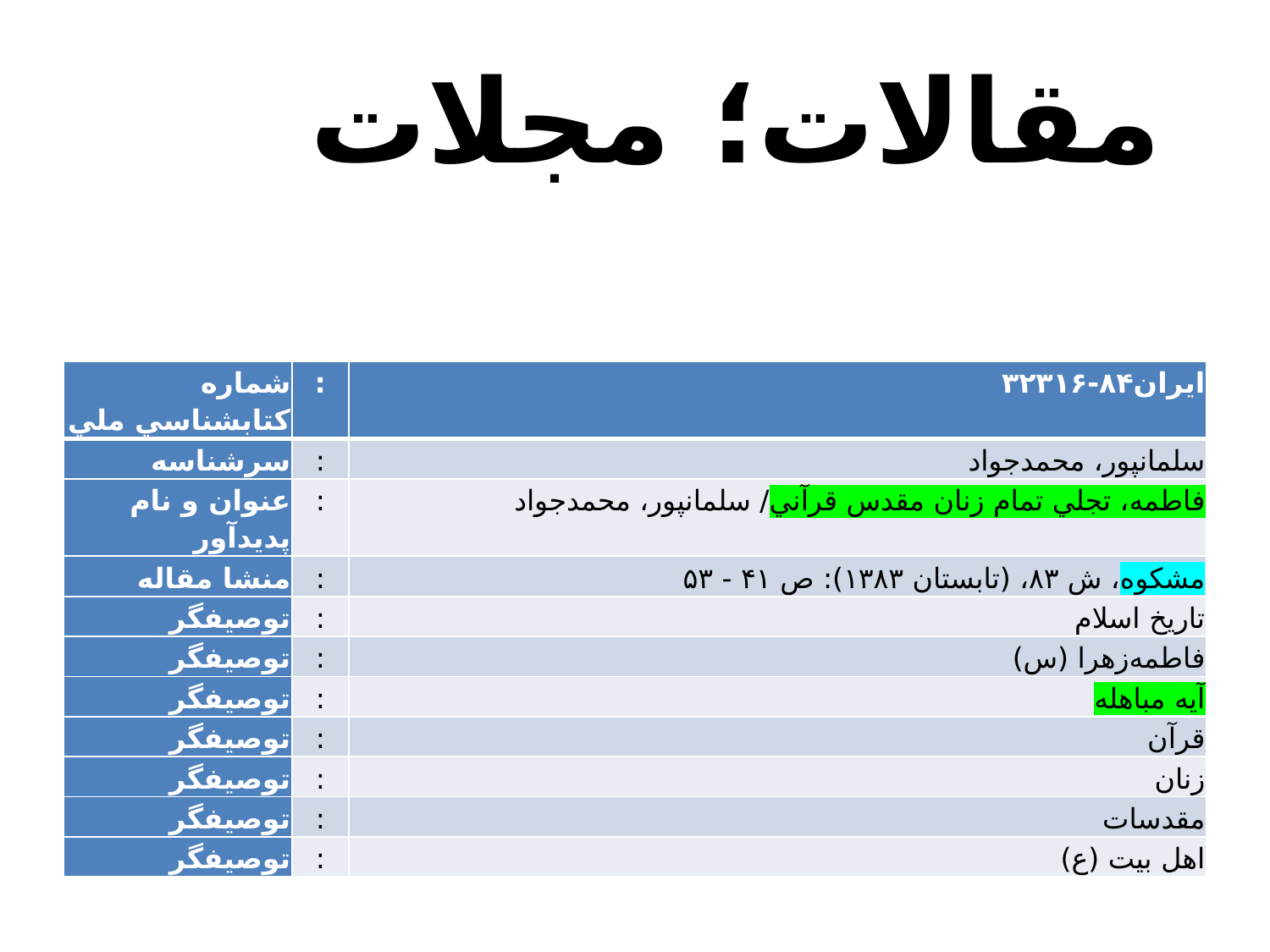

مقالات؛ مجلات
| ‏شماره کتابشناسي ملي | : | ايران۸۴-۳۲۳۱۶ |
| --- | --- | --- |
| ‏سرشناسه | : | س‍ل‍م‍ان‍پ‍ور، م‍ح‍م‍دج‍واد |
| ‏عنوان و نام پديدآور | : | ف‍اطم‍ه‌، ت‍ج‍ل‍ي‌ ت‍م‍ام‌ زن‍ان‌ م‍ق‍دس‌ ق‍رآن‍ي‌/ س‍ل‍م‍ان‍پ‍ور، م‍ح‍م‍دج‍واد |
| ‏منشا مقاله | : | م‍ش‍ک‍وه‌، ش‌ ۸۳، (ت‍اب‍س‍ت‍ان‌ ۱۳۸۳): ص‌ ۴۱ - ۵۳ |
| ‏توصيفگر | : | ت‍اري‍خ‌ اس‍لام‌ |
| ‏توصيفگر | : | ف‍اطم‍ه‌زه‍را (س‌) |
| ‏توصيفگر | : | آي‍ه‌ م‍ب‍اه‍ل‍ه‌ |
| ‏توصيفگر | : | ق‍رآن‌ |
| ‏توصيفگر | : | زن‍ان‌ |
| ‏توصيفگر | : | م‍ق‍دس‍ات‌ |
| ‏توصيفگر | : | اه‍ل‌ ب‍ي‍ت‌ (ع‌) |